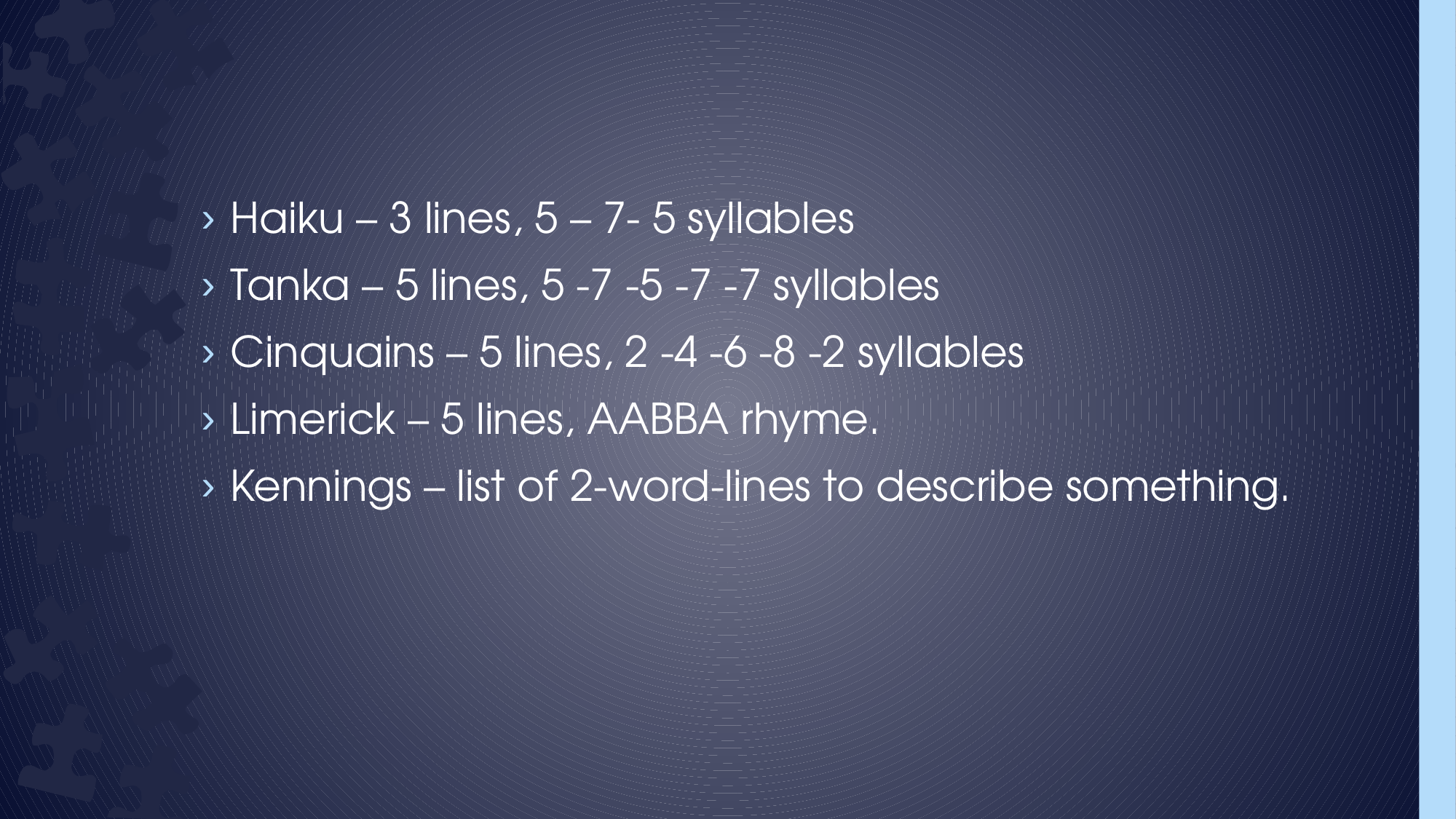

#
Haiku – 3 lines, 5 – 7- 5 syllables
Tanka – 5 lines, 5 -7 -5 -7 -7 syllables
Cinquains – 5 lines, 2 -4 -6 -8 -2 syllables
Limerick – 5 lines, AABBA rhyme.
Kennings – list of 2-word-lines to describe something.